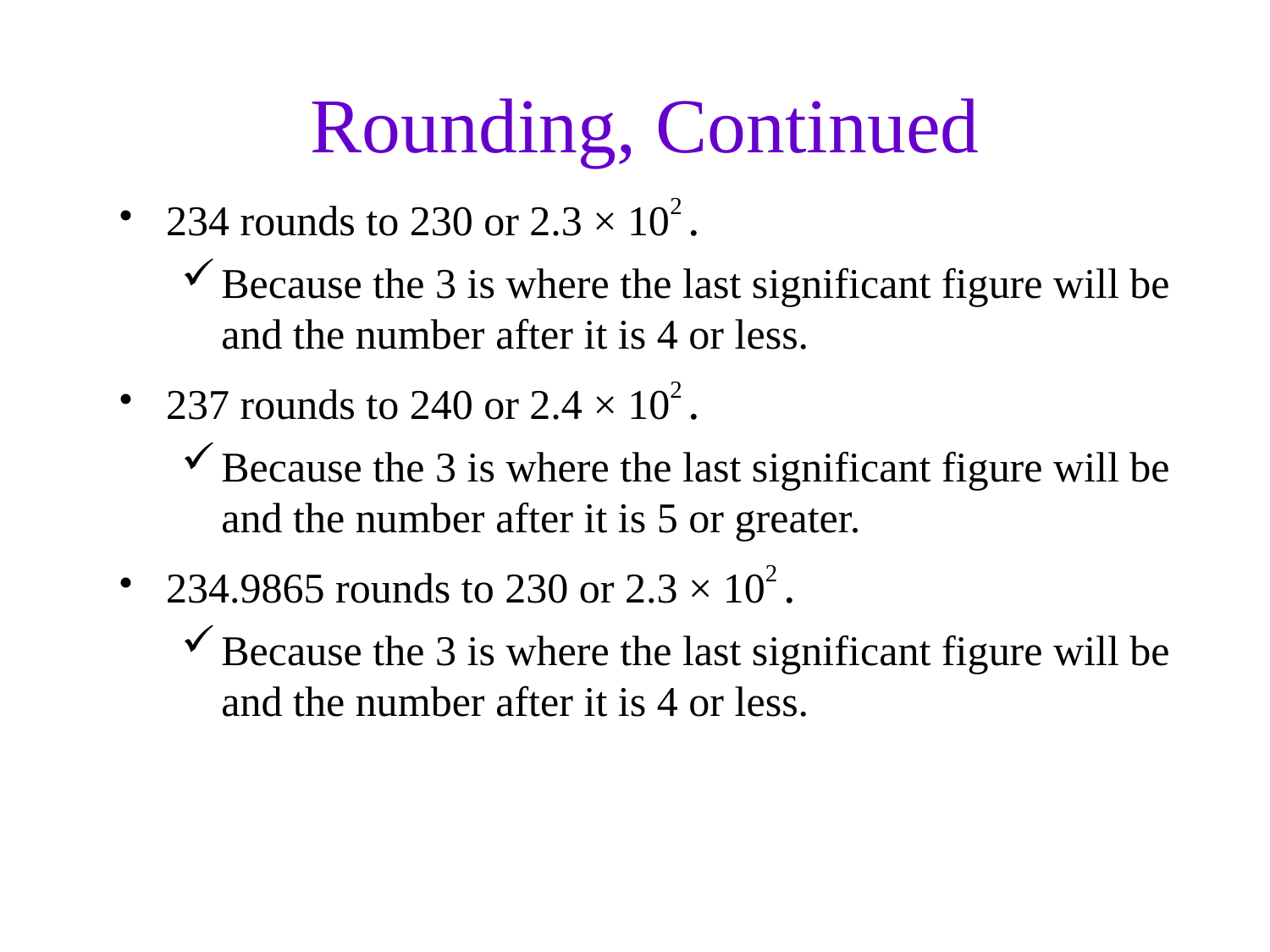

Rounding, Continued
234 rounds to 230 or 2.3 × 102 .
Because the 3 is where the last significant figure will be and the number after it is 4 or less.
237 rounds to 240 or 2.4 × 102 .
Because the 3 is where the last significant figure will be and the number after it is 5 or greater.
234.9865 rounds to 230 or 2.3 × 102 .
Because the 3 is where the last significant figure will be and the number after it is 4 or less.